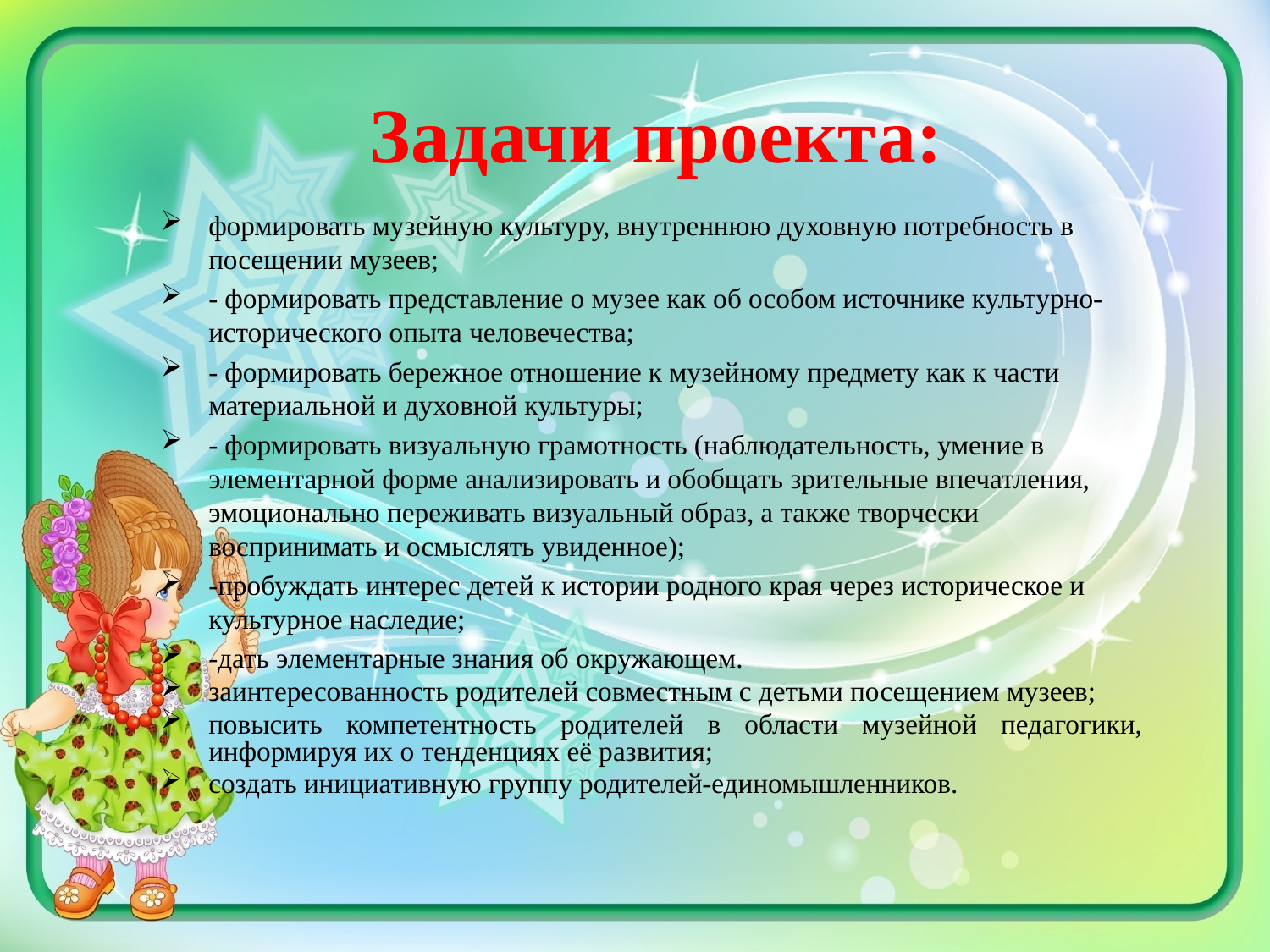

# Задачи проекта:
формировать музейную культуру, внутреннюю духовную потребность в посещении музеев;
- формировать представление о музее как об особом источнике культурно-исторического опыта человечества;
- формировать бережное отношение к музейному предмету как к части материальной и духовной культуры;
- формировать визуальную грамотность (наблюдательность, умение в элементарной форме анализировать и обобщать зрительные впечатления, эмоционально переживать визуальный образ, а также творчески воспринимать и осмыслять увиденное);
-пробуждать интерес детей к истории родного края через историческое и культурное наследие;
-дать элементарные знания об окружающем.
заинтересованность родителей совместным с детьми посещением музеев;
повысить компетентность родителей в области музейной педагогики, информируя их о тенденциях её развития;
создать инициативную группу родителей-единомышленников.